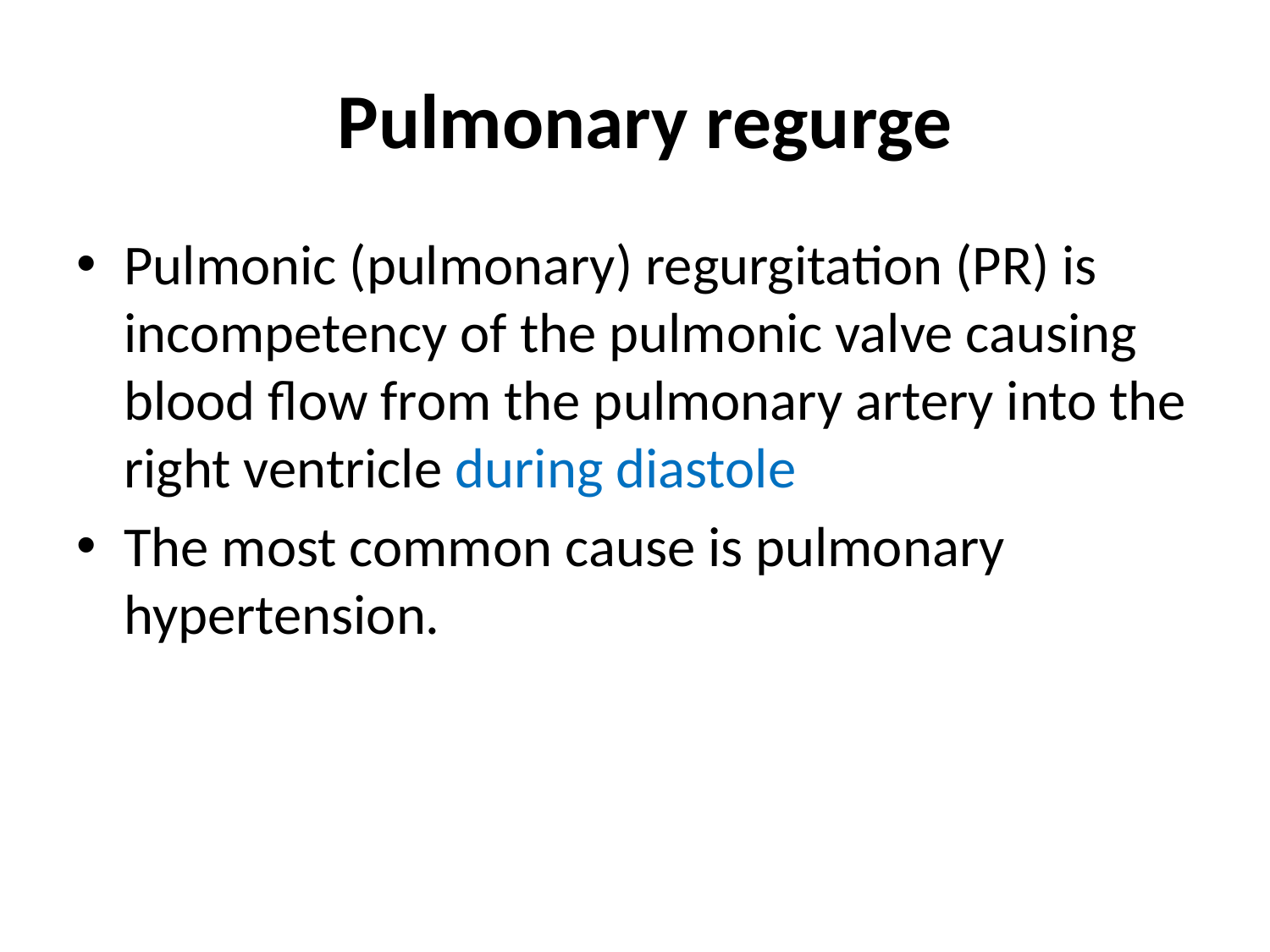

# Pulmonary regurge
Pulmonic (pulmonary) regurgitation (PR) is incompetency of the pulmonic valve causing blood flow from the pulmonary artery into the right ventricle during diastole
The most common cause is pulmonary hypertension.